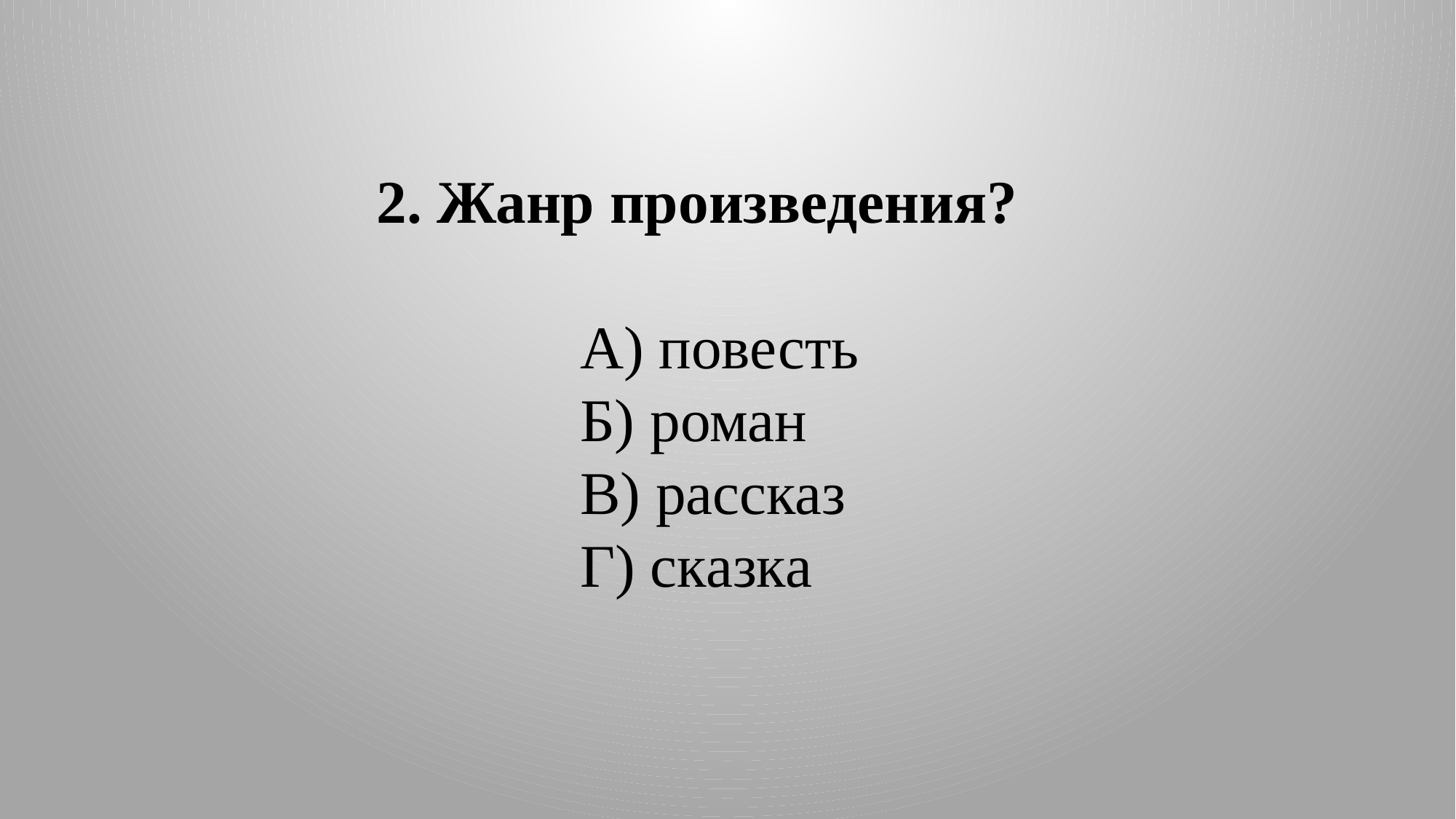

2. Жанр произведения?

А) повесть
Б) роман
В) рассказ
Г) сказка